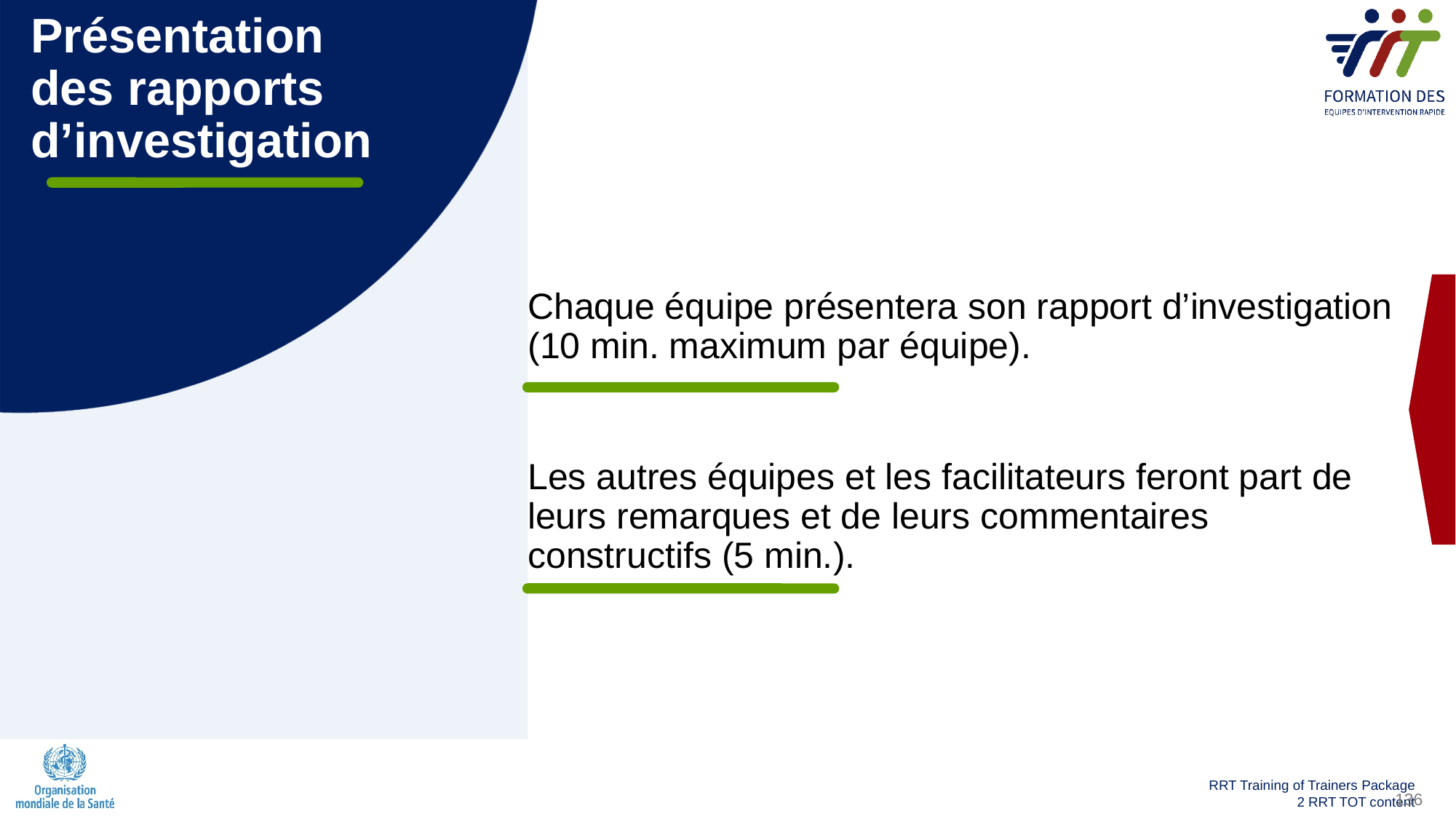

# Présentation des rapports d’investigation
Chaque équipe présentera son rapport d’investigation (10 min. maximum par équipe).

Les autres équipes et les facilitateurs feront part de leurs remarques et de leurs commentaires constructifs (5 min.).